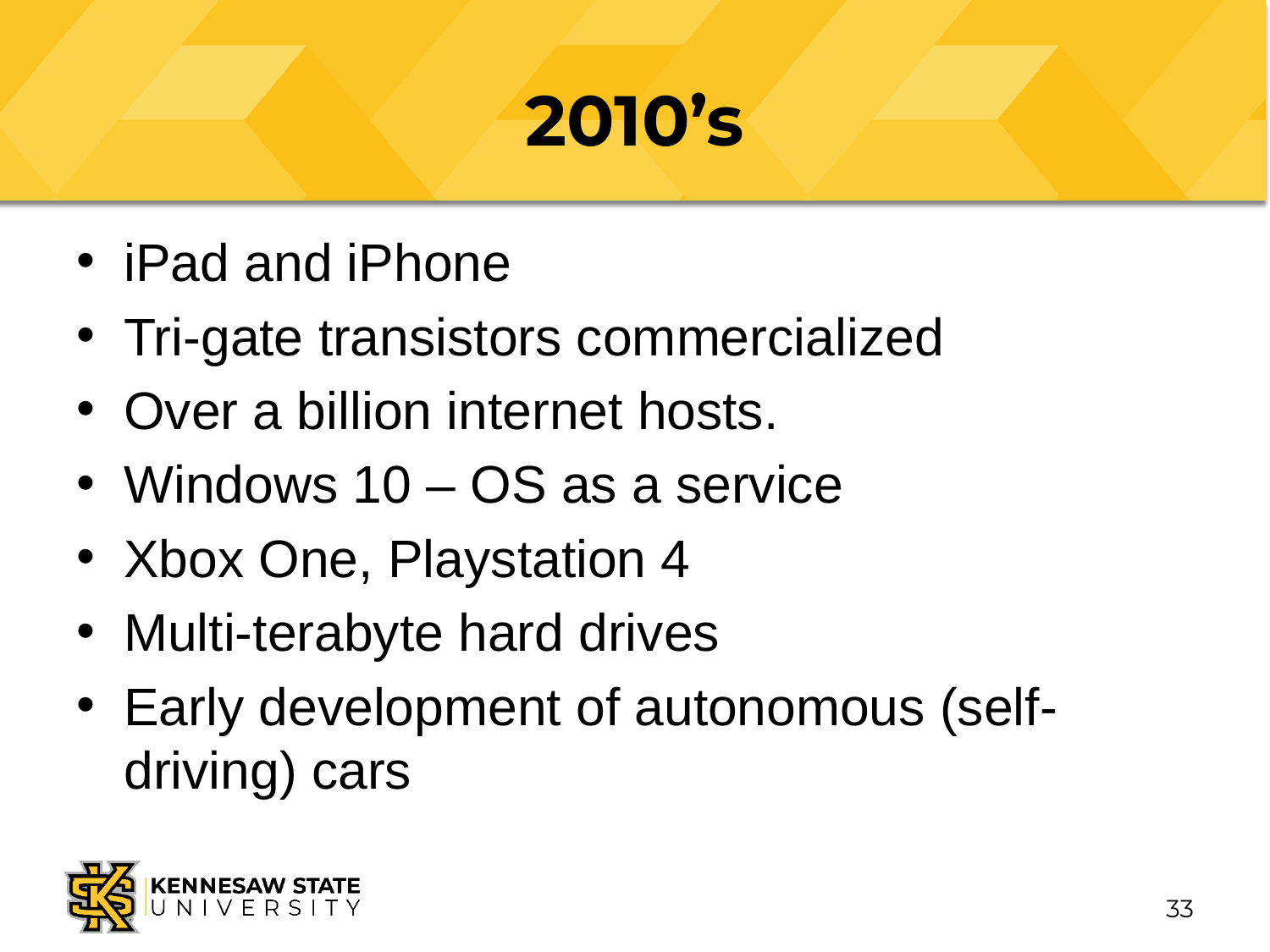

# 2010’s
iPad and iPhone
Tri-gate transistors commercialized
Over a billion internet hosts.
Windows 10 – OS as a service
Xbox One, Playstation 4
Multi-terabyte hard drives
Early development of autonomous (self-driving) cars
33